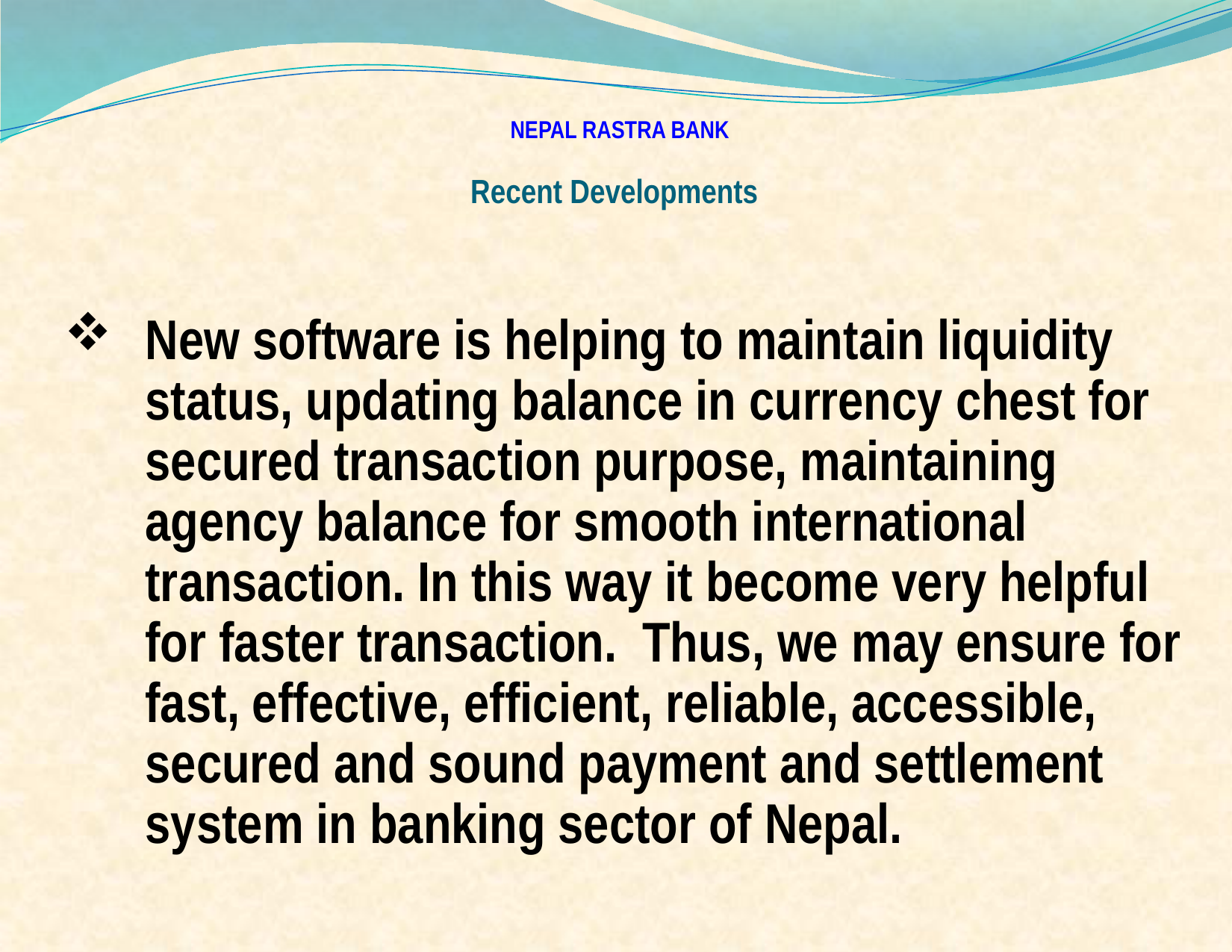

# NEPAL RASTRA BANK Recent Developments

New software is helping to maintain liquidity status, updating balance in currency chest for secured transaction purpose, maintaining agency balance for smooth international transaction. In this way it become very helpful for faster transaction.  Thus, we may ensure for fast, effective, efficient, reliable, accessible, secured and sound payment and settlement system in banking sector of Nepal.